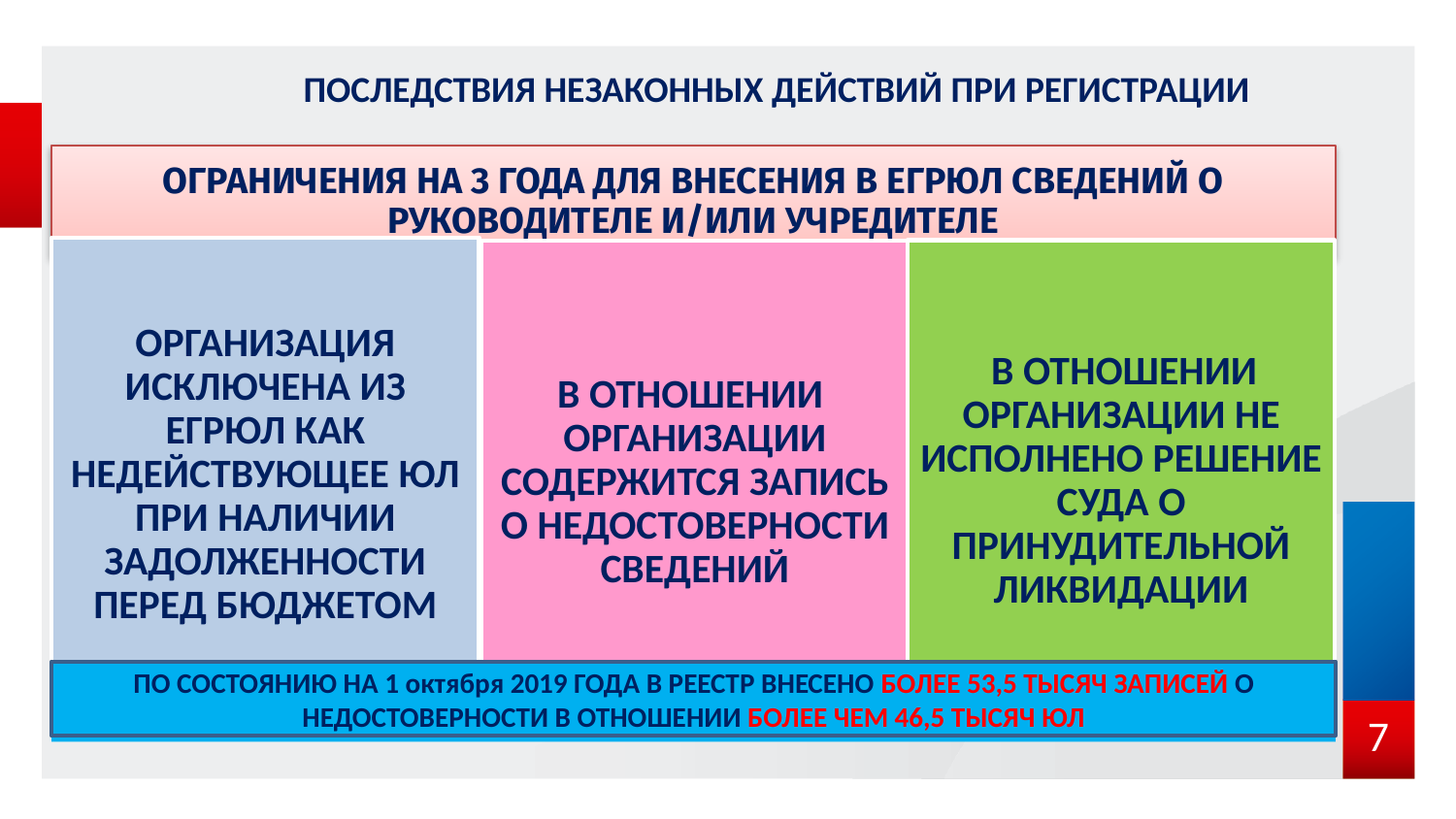

ПОСЛЕДСТВИЯ НЕЗАКОННЫХ ДЕЙСТВИЙ ПРИ РЕГИСТРАЦИИ
ОГРАНИЧЕНИЯ НА 3 ГОДА ДЛЯ ВНЕСЕНИЯ В ЕГРЮЛ СВЕДЕНИЙ О РУКОВОДИТЕЛЕ И/ИЛИ УЧРЕДИТЕЛЕ
ОРГАНИЗАЦИЯ ИСКЛЮЧЕНА ИЗ ЕГРЮЛ КАК НЕДЕЙСТВУЮЩЕЕ ЮЛ ПРИ НАЛИЧИИ ЗАДОЛЖЕННОСТИ ПЕРЕД БЮДЖЕТОМ
В ОТНОШЕНИИ  ОРГАНИЗАЦИИ СОДЕРЖИТСЯ ЗАПИСЬ О НЕДОСТОВЕРНОСТИ СВЕДЕНИЙ
 В ОТНОШЕНИИ ОРГАНИЗАЦИИ НЕ ИСПОЛНЕНО РЕШЕНИЕ СУДА О ПРИНУДИТЕЛЬНОЙ ЛИКВИДАЦИИ
ПО СОСТОЯНИЮ НА 1 октября 2019 ГОДА В РЕЕСТР ВНЕСЕНО БОЛЕЕ 53,5 ТЫСЯЧ ЗАПИСЕЙ О НЕДОСТОВЕРНОСТИ В ОТНОШЕНИИ БОЛЕЕ ЧЕМ 46,5 ТЫСЯЧ ЮЛ
7